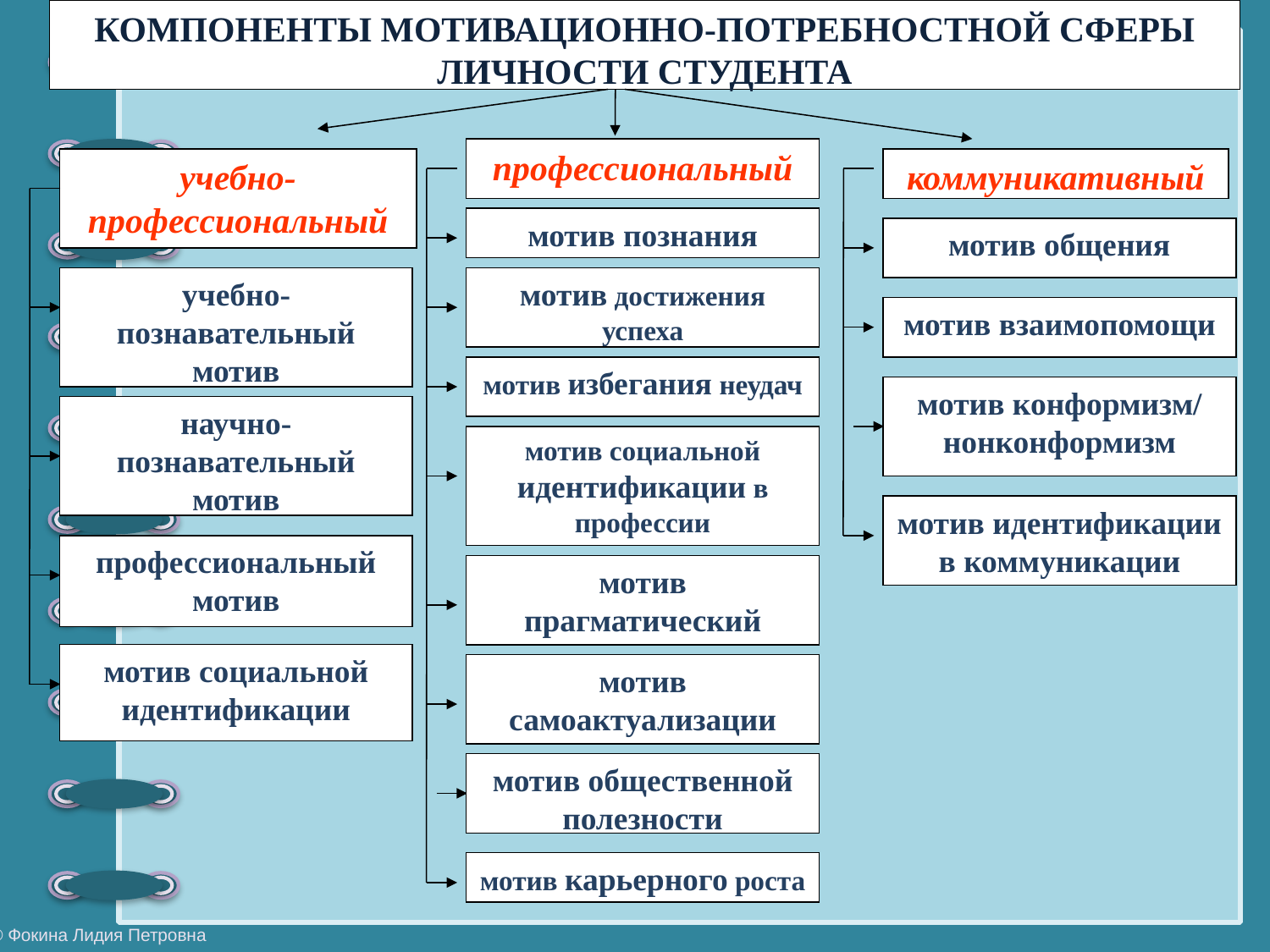

КОМПОНЕНТЫ МОТИВАЦИОННО-ПОТРЕБНОСТНОЙ СФЕРЫ ЛИЧНОСТИ СТУДЕНТА
профессиональный
учебно-профессиональный
коммуникативный
мотив познания
мотив общения
учебно-познавательный мотив
мотив достижения успеха
мотив взаимопомощи
мотив избегания неудач
мотив конформизм/
нонконформизм
научно-познавательный мотив
мотив социальной идентификации в профессии
мотив идентификации в коммуникации
профессиональный мотив
мотив прагматический
мотив социальной идентификации
мотив самоактуализации
мотив общественной полезности
мотив карьерного роста